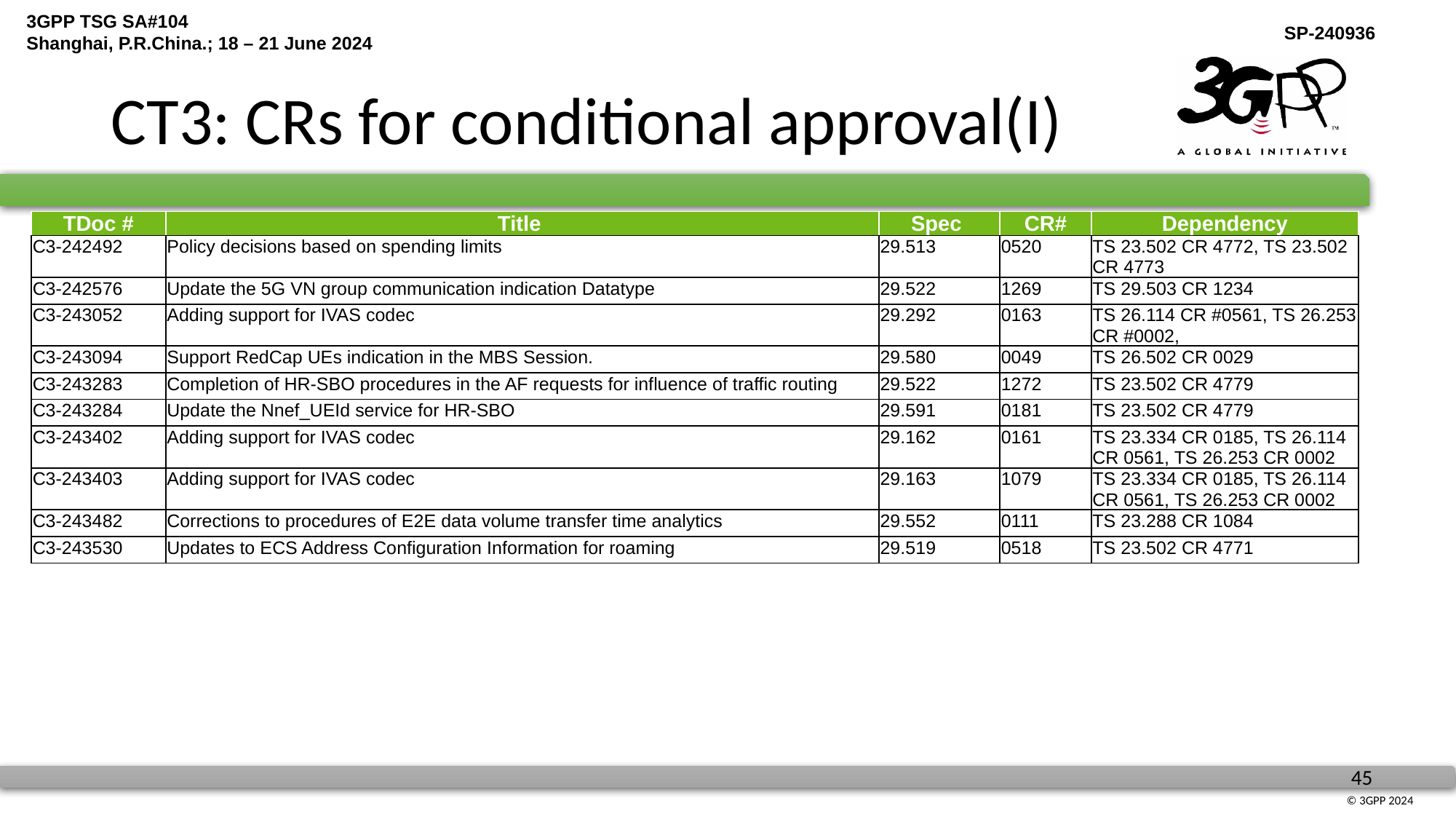

# CT3: CRs for conditional approval(I)
| TDoc # | Title | Spec | CR# | Dependency |
| --- | --- | --- | --- | --- |
| C3-242492 | Policy decisions based on spending limits | 29.513 | 0520 | TS 23.502 CR 4772, TS 23.502 CR 4773 |
| C3-242576 | Update the 5G VN group communication indication Datatype | 29.522 | 1269 | TS 29.503 CR 1234 |
| C3-243052 | Adding support for IVAS codec | 29.292 | 0163 | TS 26.114 CR #0561, TS 26.253 CR #0002, |
| C3-243094 | Support RedCap UEs indication in the MBS Session. | 29.580 | 0049 | TS 26.502 CR 0029 |
| C3-243283 | Completion of HR-SBO procedures in the AF requests for influence of traffic routing | 29.522 | 1272 | TS 23.502 CR 4779 |
| C3-243284 | Update the Nnef\_UEId service for HR-SBO | 29.591 | 0181 | TS 23.502 CR 4779 |
| C3-243402 | Adding support for IVAS codec | 29.162 | 0161 | TS 23.334 CR 0185, TS 26.114 CR 0561, TS 26.253 CR 0002 |
| C3-243403 | Adding support for IVAS codec | 29.163 | 1079 | TS 23.334 CR 0185, TS 26.114 CR 0561, TS 26.253 CR 0002 |
| C3-243482 | Corrections to procedures of E2E data volume transfer time analytics | 29.552 | 0111 | TS 23.288 CR 1084 |
| C3-243530 | Updates to ECS Address Configuration Information for roaming | 29.519 | 0518 | TS 23.502 CR 4771 |